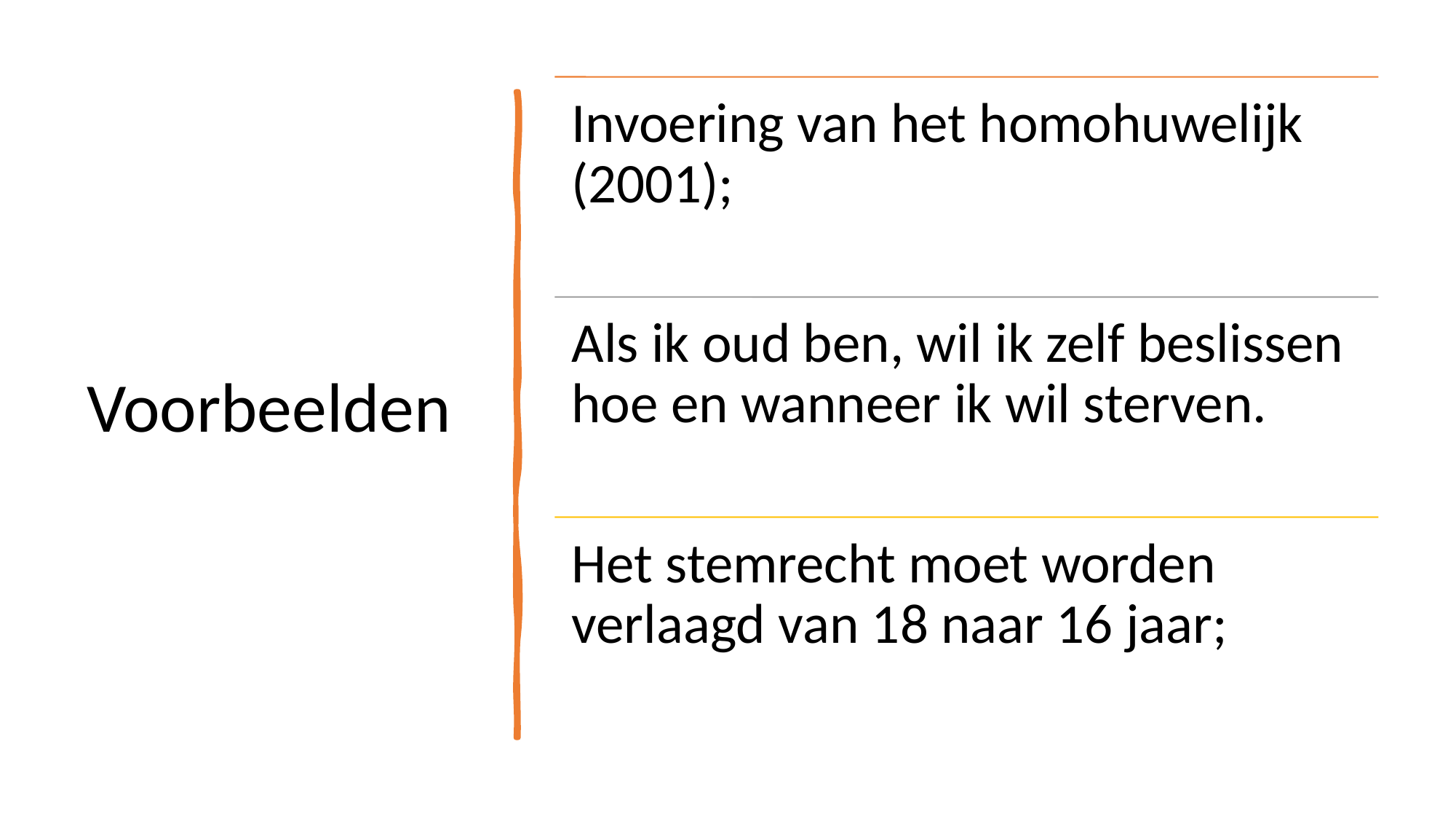

Invoering van het homohuwelijk (2001);
Als ik oud ben, wil ik zelf beslissen hoe en wanneer ik wil sterven.
Het stemrecht moet worden verlaagd van 18 naar 16 jaar;
# Voorbeelden